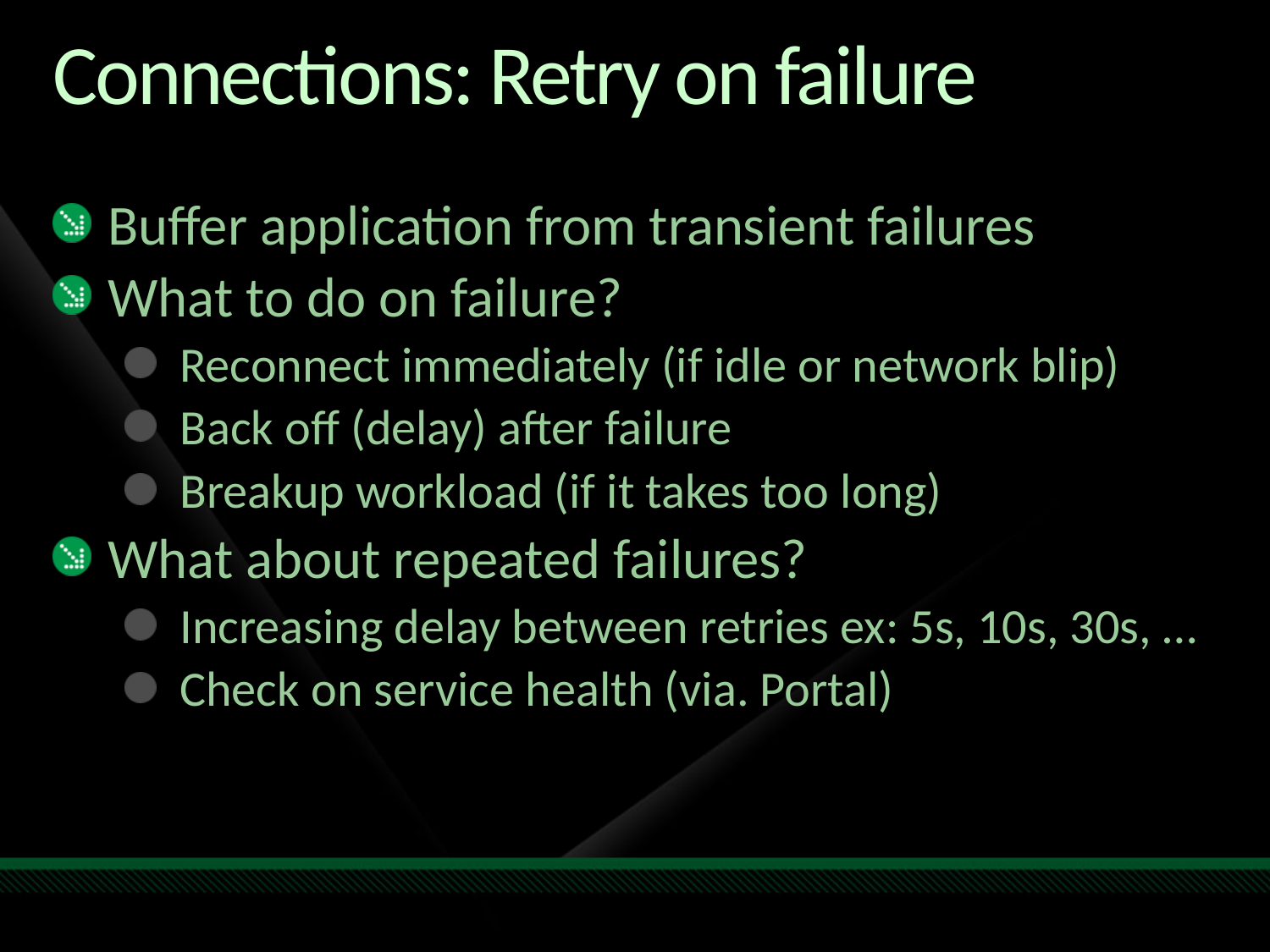

# Connections: Retry on failure
Buffer application from transient failures
What to do on failure?
Reconnect immediately (if idle or network blip)
Back off (delay) after failure
Breakup workload (if it takes too long)
What about repeated failures?
Increasing delay between retries ex: 5s, 10s, 30s, …
Check on service health (via. Portal)